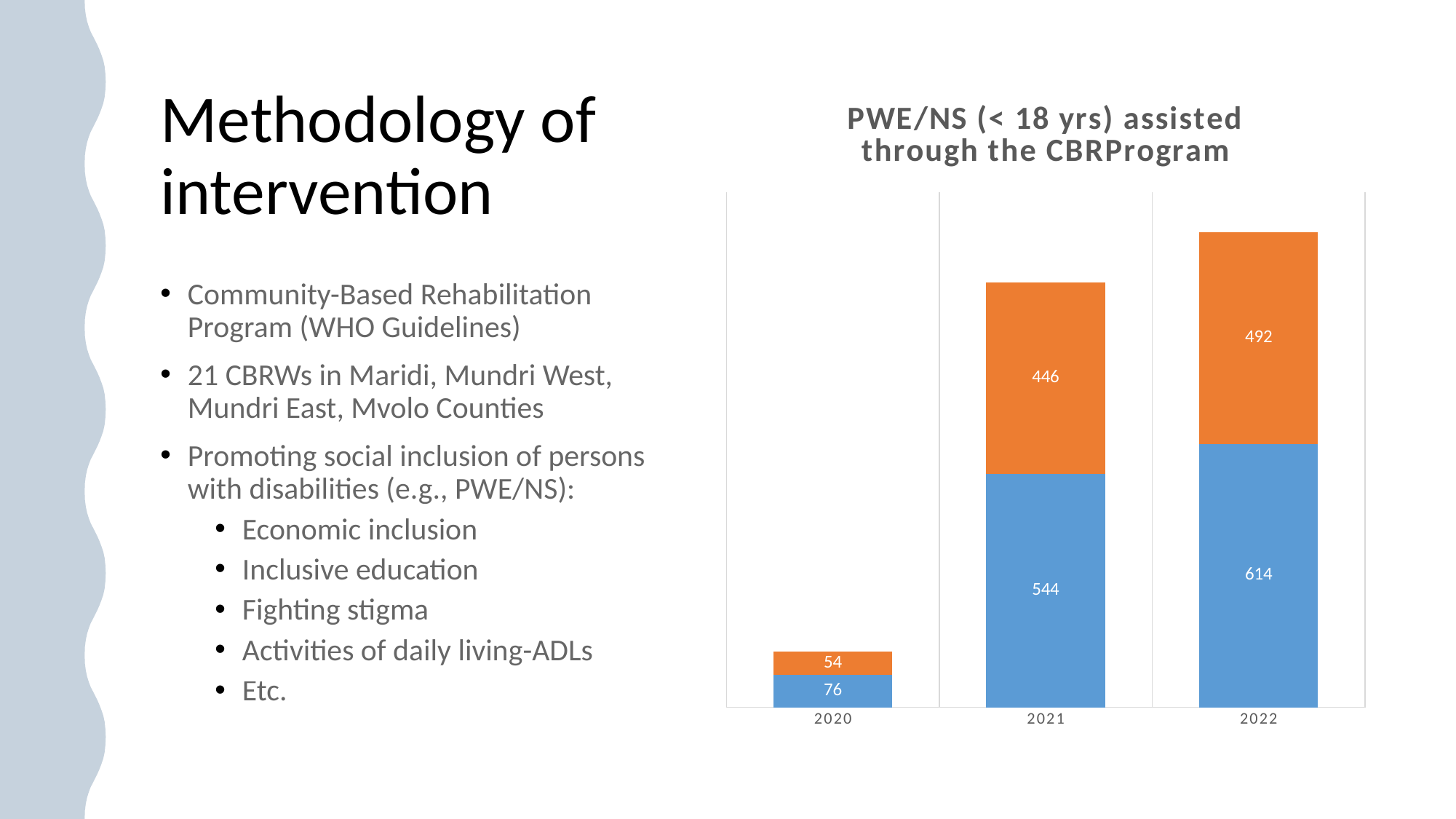

### Chart: PWE/NS (< 18 yrs) assisted through the CBRProgram

| Category | Male | Female |
|---|---|---|
| 2020 | 76.0 | 54.0 |
| 2021 | 544.0 | 446.0 |
| 2022 | 614.0 | 492.0 |
# Methodology of intervention
Community-Based Rehabilitation Program (WHO Guidelines)
21 CBRWs in Maridi, Mundri West, Mundri East, Mvolo Counties
Promoting social inclusion of persons with disabilities (e.g., PWE/NS):
Economic inclusion
Inclusive education
Fighting stigma
Activities of daily living-ADLs
Etc.